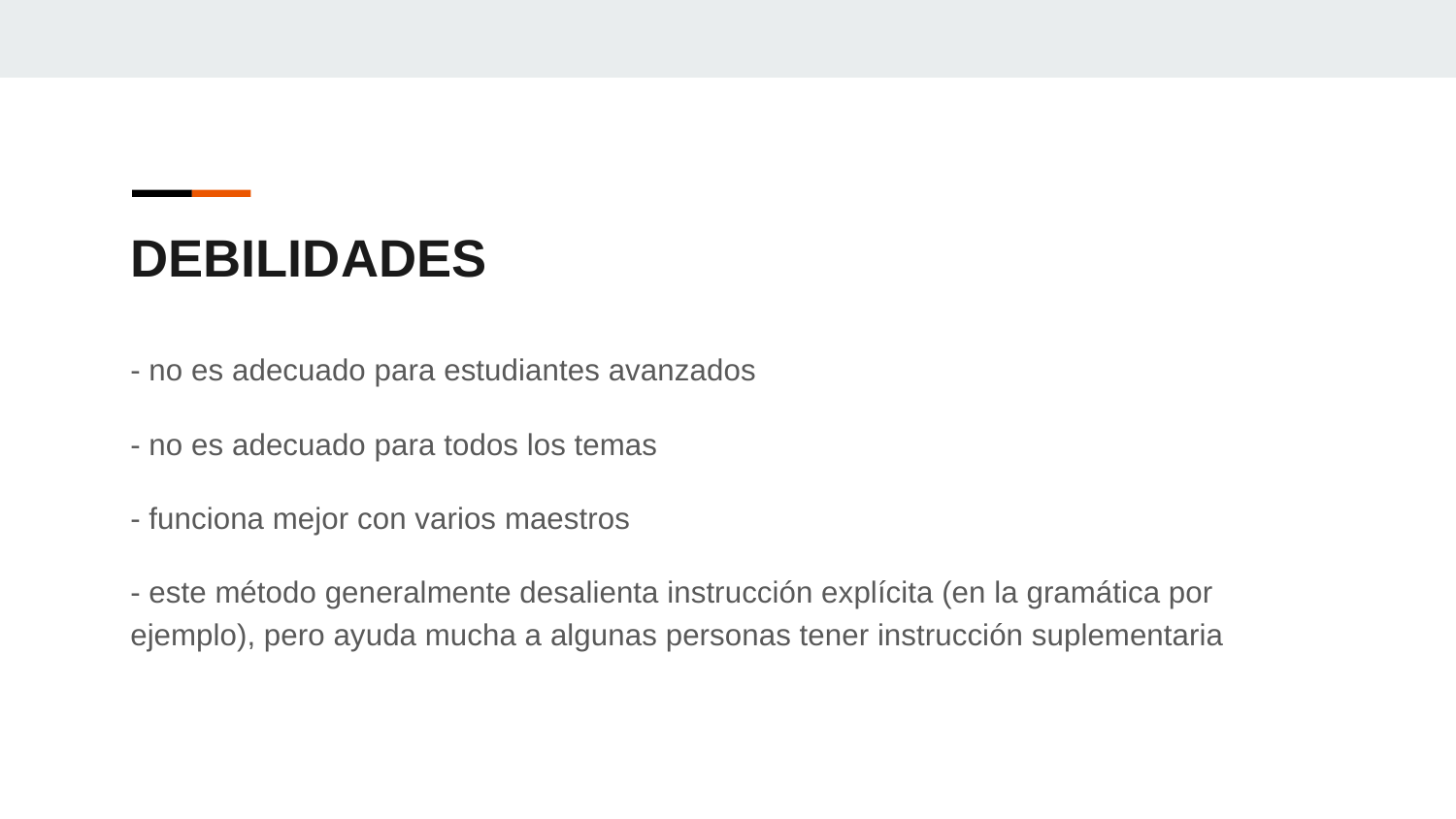

DEBILIDADES
- no es adecuado para estudiantes avanzados
- no es adecuado para todos los temas
- funciona mejor con varios maestros
- este método generalmente desalienta instrucción explícita (en la gramática por ejemplo), pero ayuda mucha a algunas personas tener instrucción suplementaria